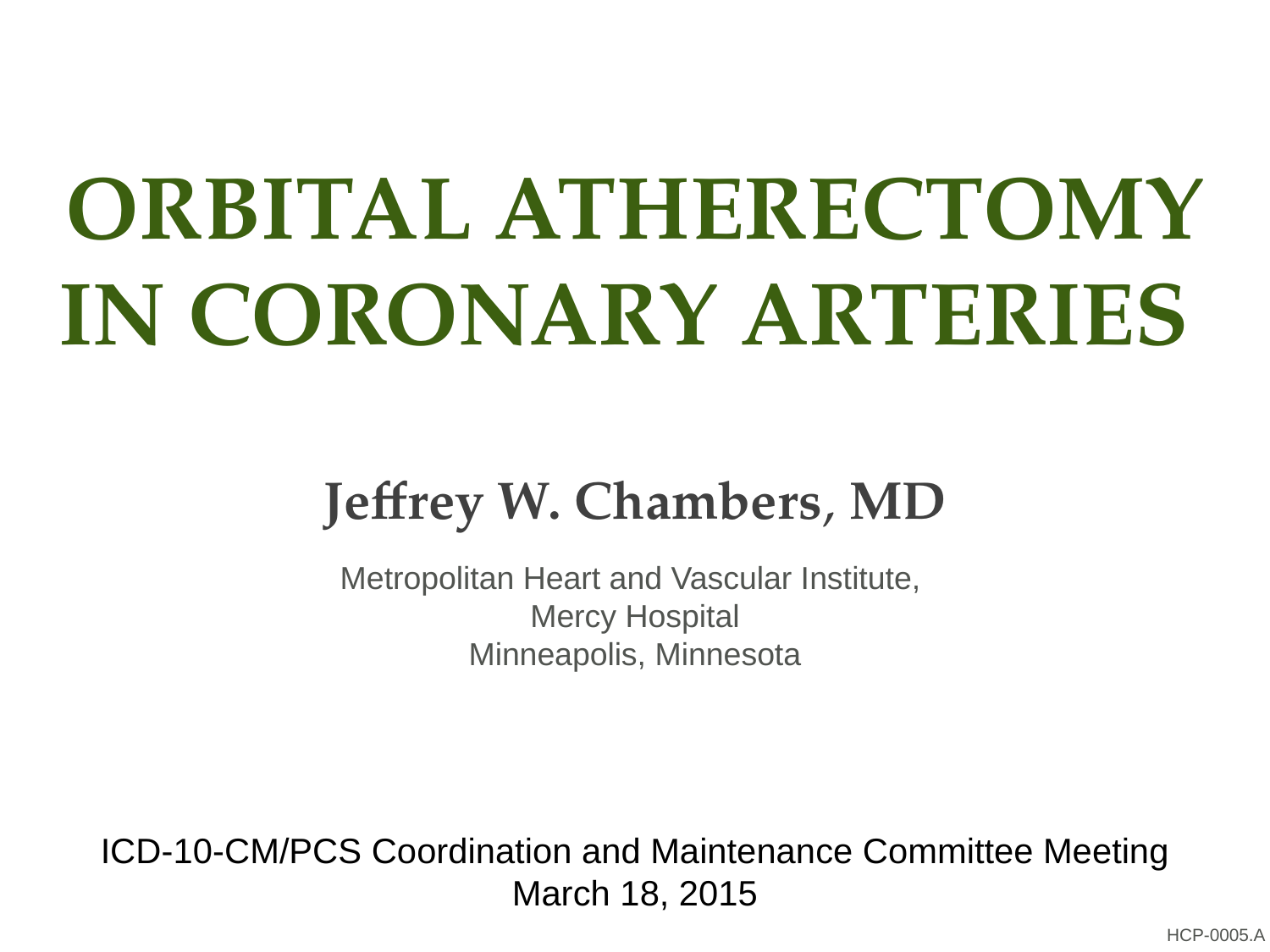

ORBITAL ATHERECTOMY IN CORONARY ARTERIES
Jeffrey W. Chambers, MD
Metropolitan Heart and Vascular Institute,
Mercy Hospital
Minneapolis, Minnesota
ICD-10-CM/PCS Coordination and Maintenance Committee Meeting
March 18, 2015
HCP-0005.A